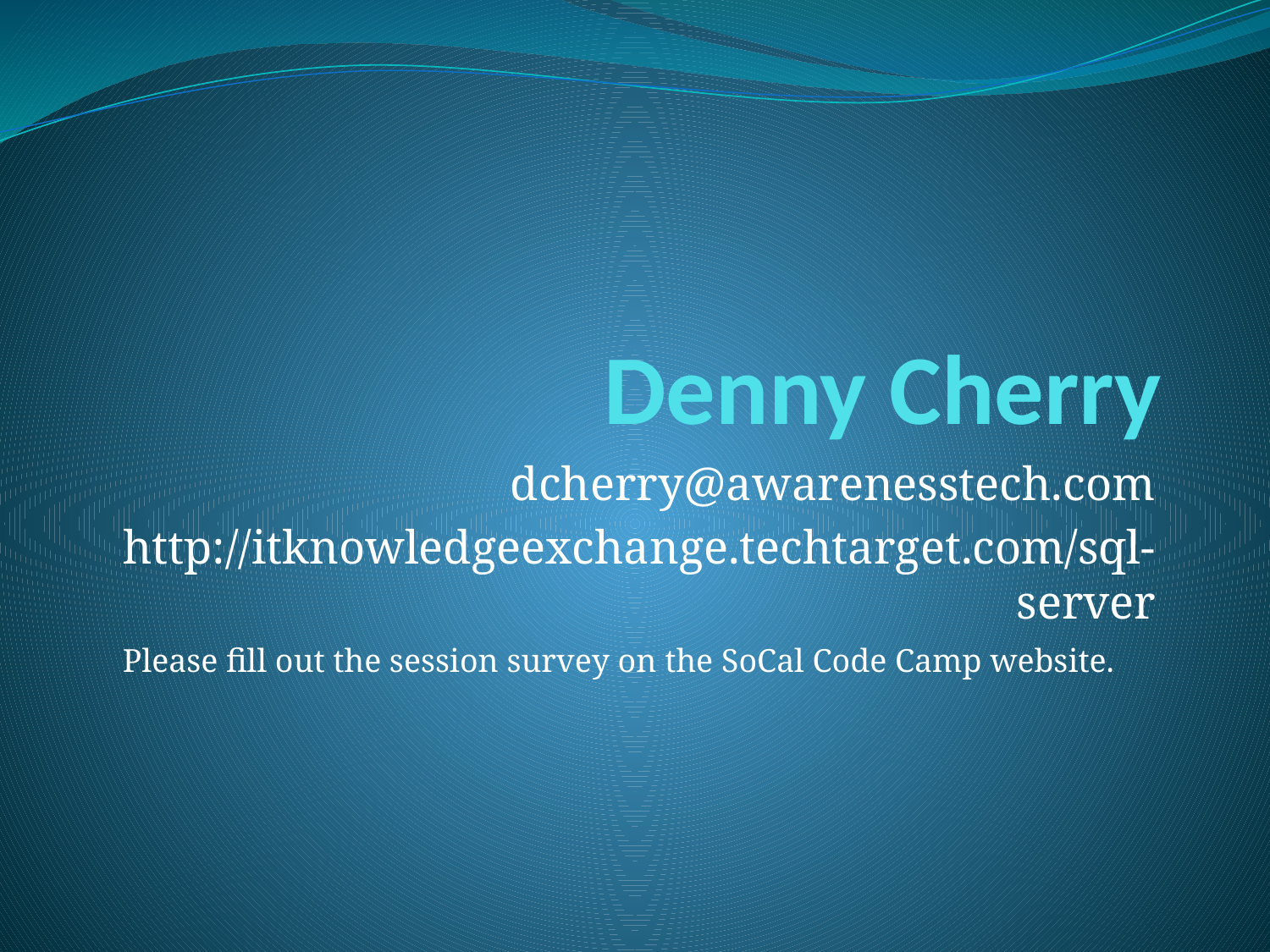

# Denny Cherry
dcherry@awarenesstech.com
http://itknowledgeexchange.techtarget.com/sql-server
Please fill out the session survey on the SoCal Code Camp website.